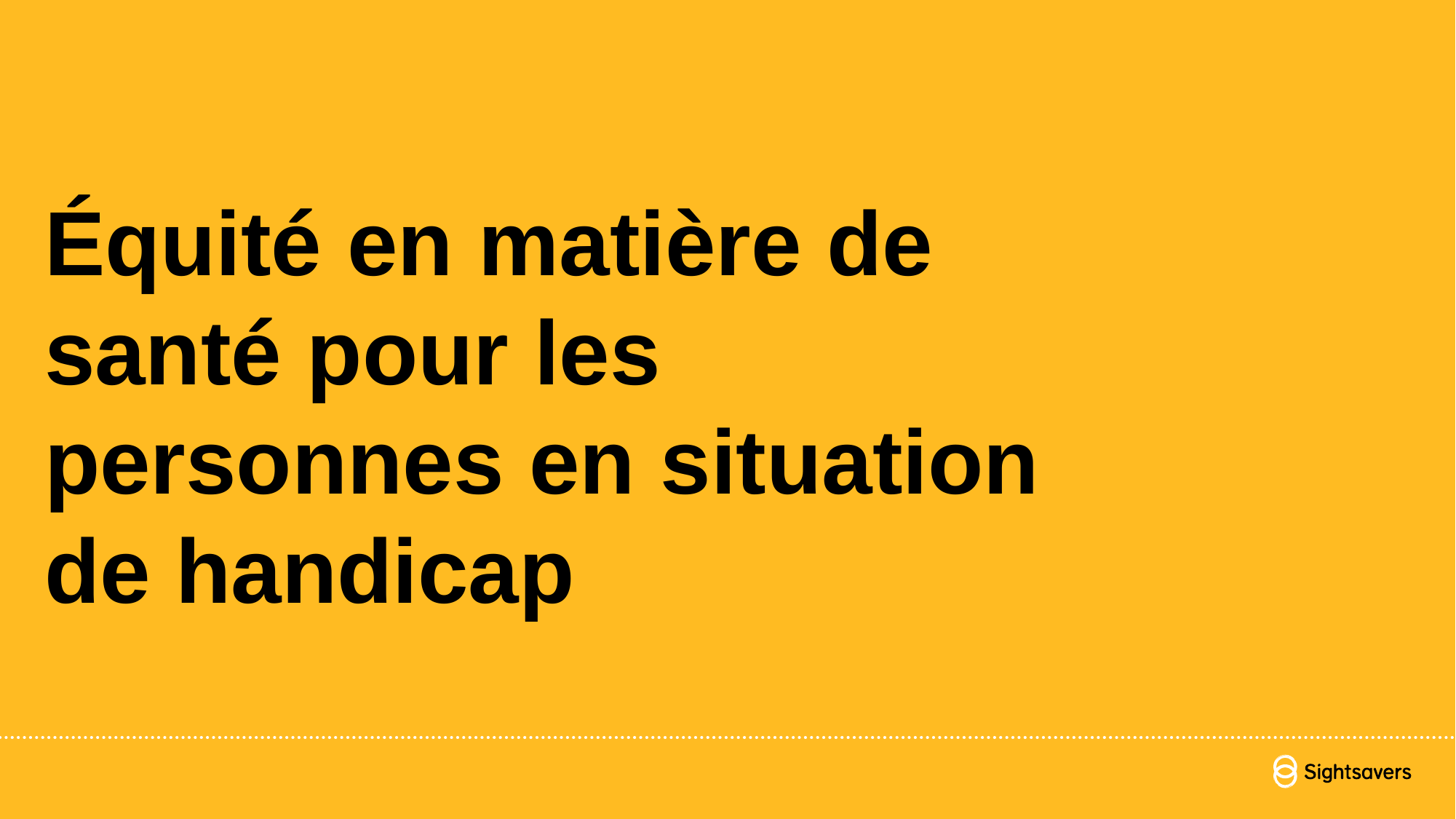

# Équité en matière de santé pour les personnes en situation de handicap